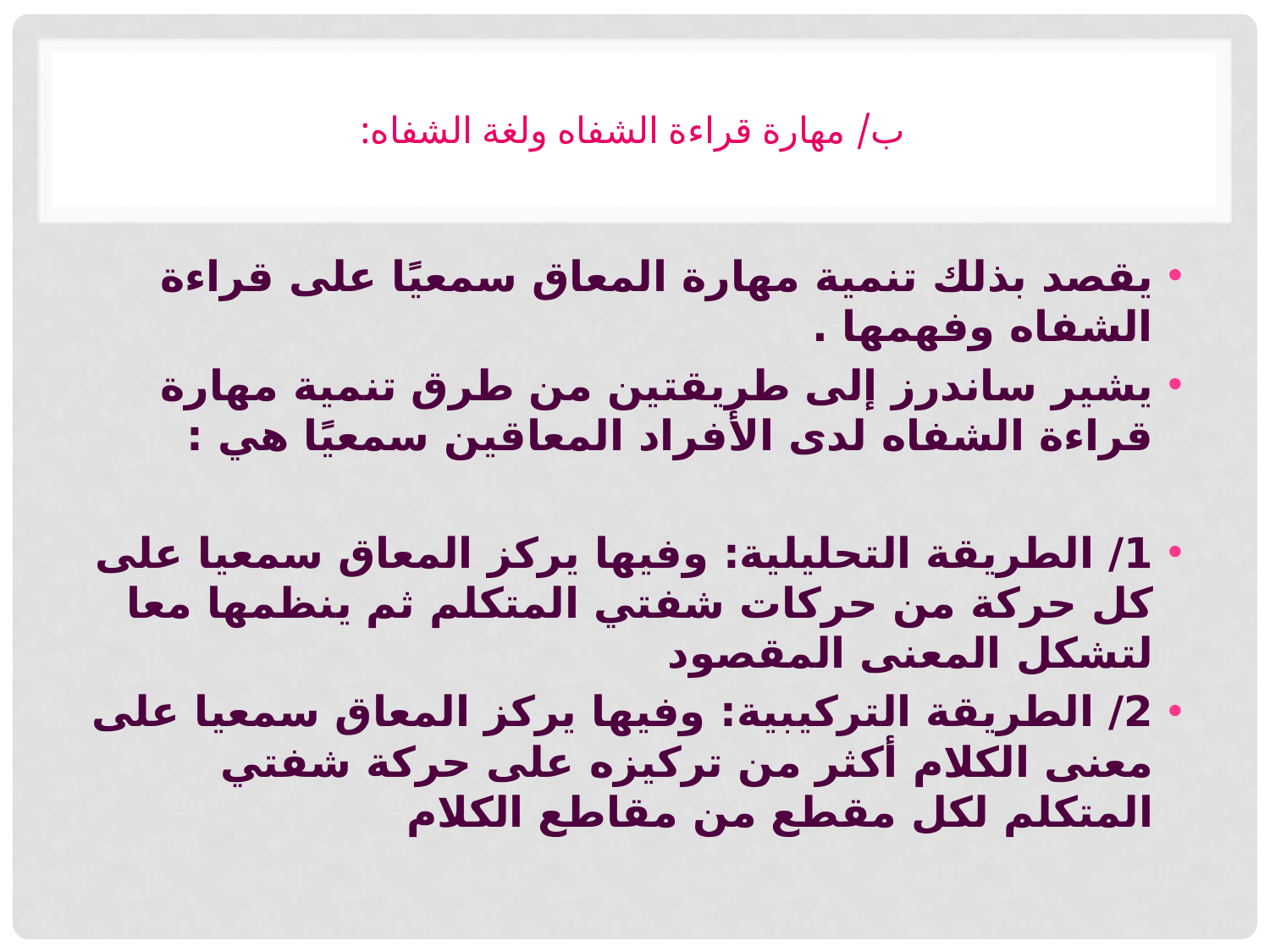

# ب/ مهارة قراءة الشفاه ولغة الشفاه:
يقصد بذلك تنمية مهارة المعاق سمعيًا على قراءة الشفاه وفهمها .
يشير ساندرز إلى طريقتين من طرق تنمية مهارة قراءة الشفاه لدى الأفراد المعاقين سمعيًا هي :

1/ الطريقة التحليلية: وفيها يركز المعاق سمعيا على كل حركة من حركات شفتي المتكلم ثم ينظمها معا لتشكل المعنى المقصود
2/ الطريقة التركيبية: وفيها يركز المعاق سمعيا على معنى الكلام أكثر من تركيزه على حركة شفتي المتكلم لكل مقطع من مقاطع الكلام